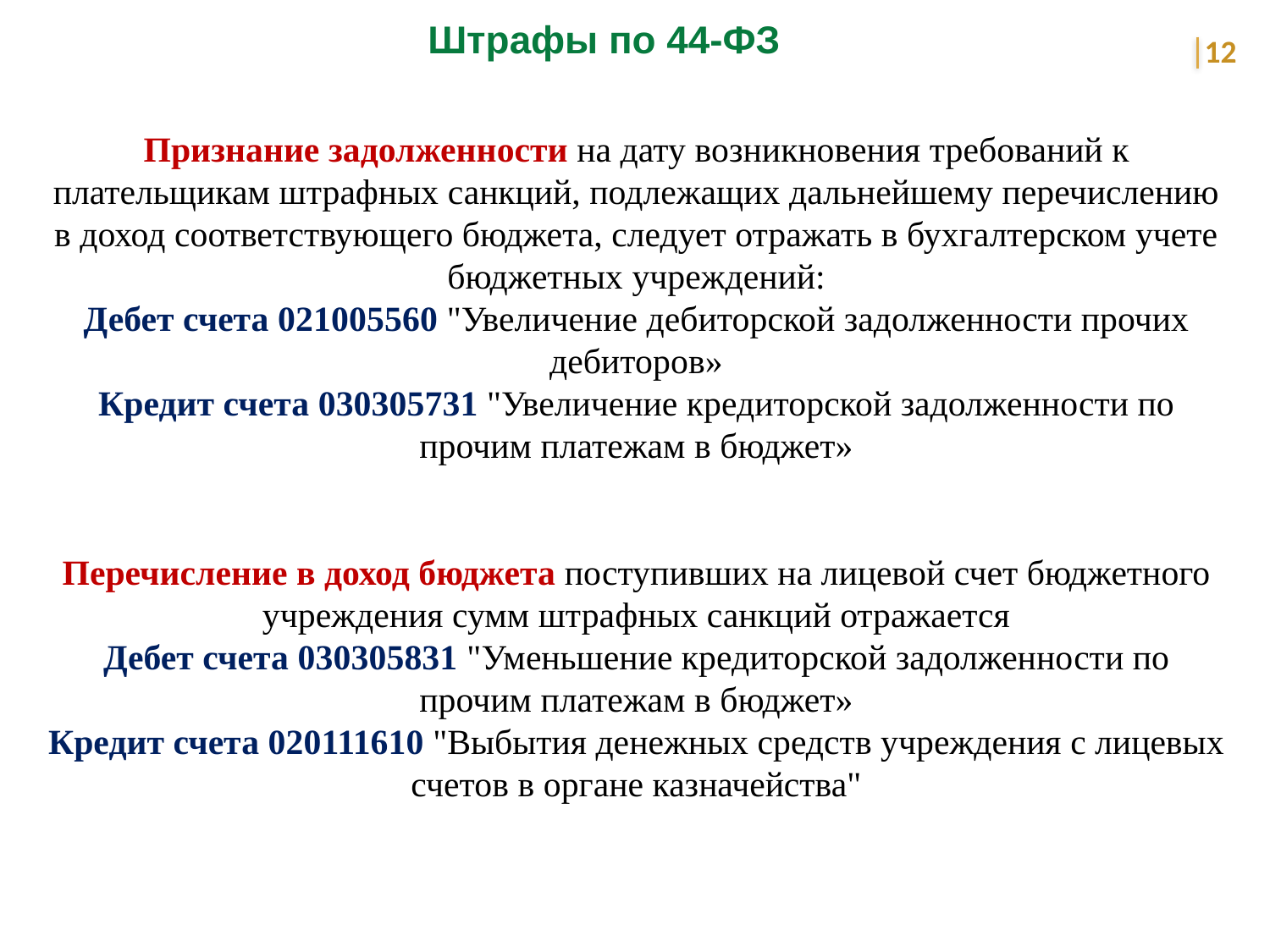

Штрафы по 44-ФЗ
12
Признание задолженности на дату возникновения требований к плательщикам штрафных санкций, подлежащих дальнейшему перечислению в доход соответствующего бюджета, следует отражать в бухгалтерском учете бюджетных учреждений:
Дебет счета 021005560 "Увеличение дебиторской задолженности прочих дебиторов»
Кредит счета 030305731 "Увеличение кредиторской задолженности по прочим платежам в бюджет»

Перечисление в доход бюджета поступивших на лицевой счет бюджетного учреждения сумм штрафных санкций отражается
Дебет счета 030305831 "Уменьшение кредиторской задолженности по прочим платежам в бюджет»
Кредит счета 020111610 "Выбытия денежных средств учреждения с лицевых счетов в органе казначейства"